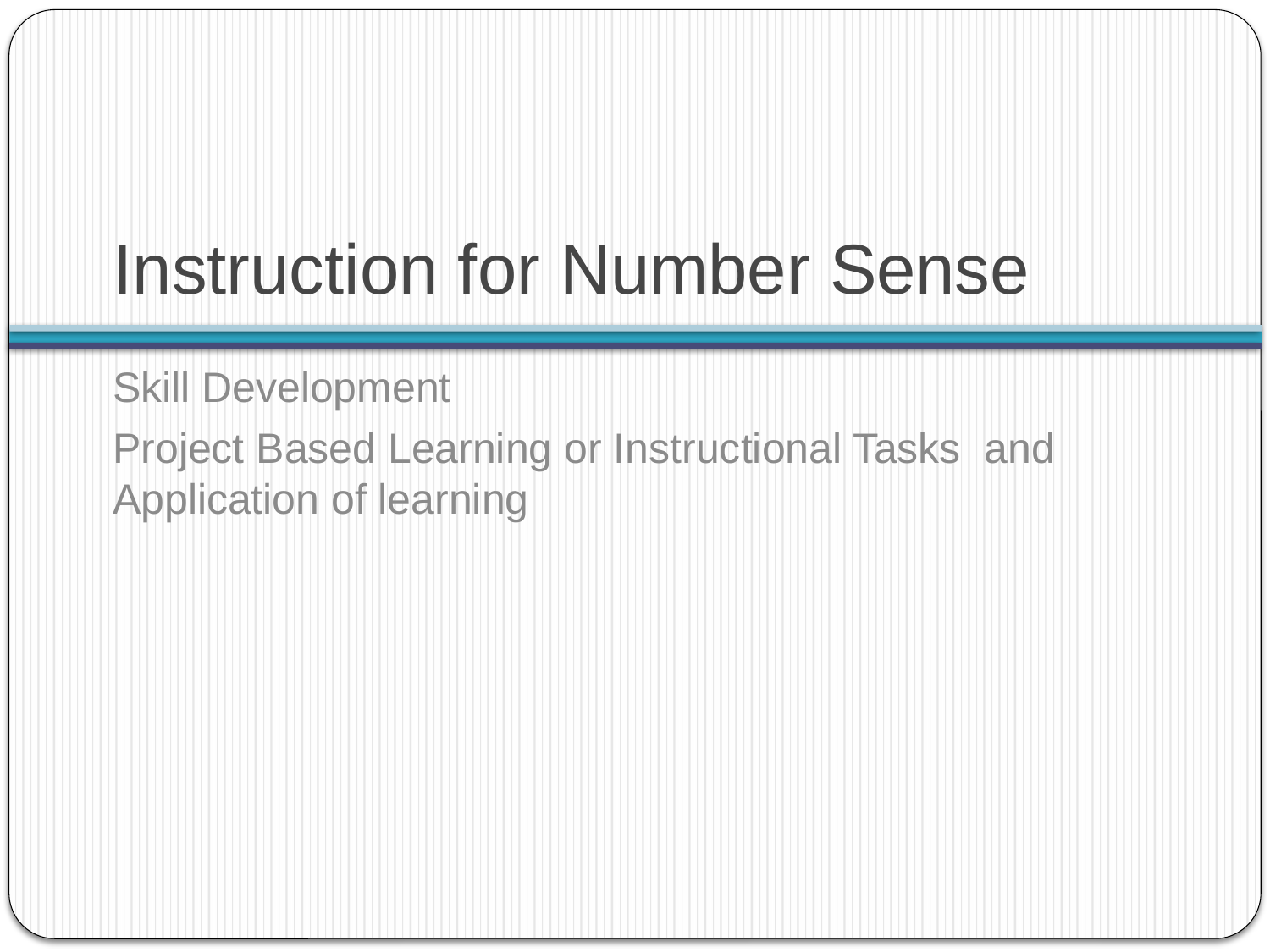

# Instruction for Number Sense
Skill Development
Project Based Learning or Instructional Tasks  and Application of learning